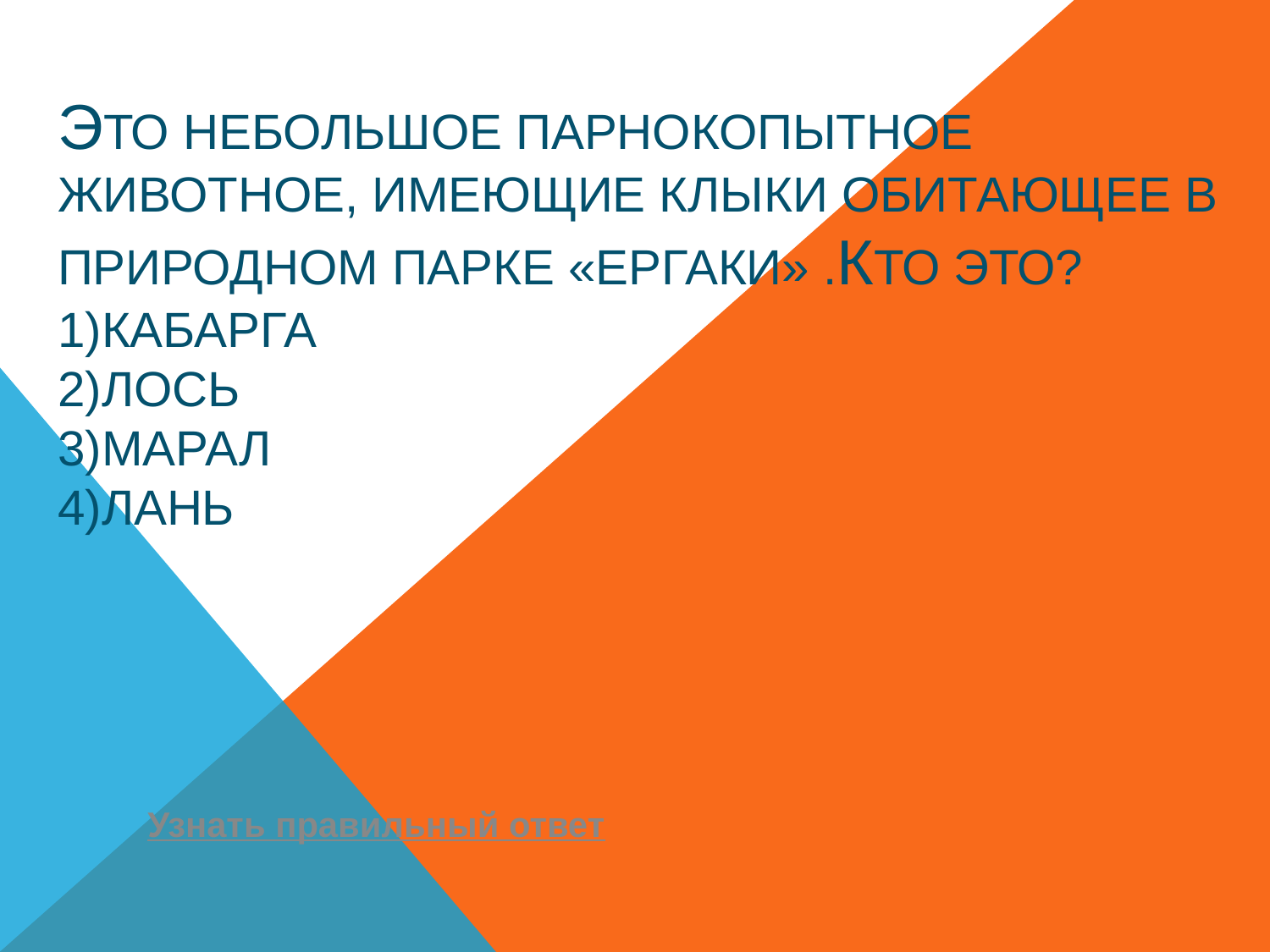

# это небольшое парнокопытное животное, имеющие клыки обитающее в природном парке «Ергаки» .кто это? 1)кабарга 2)лось 3)марал 4)лань
Узнать правильный ответ